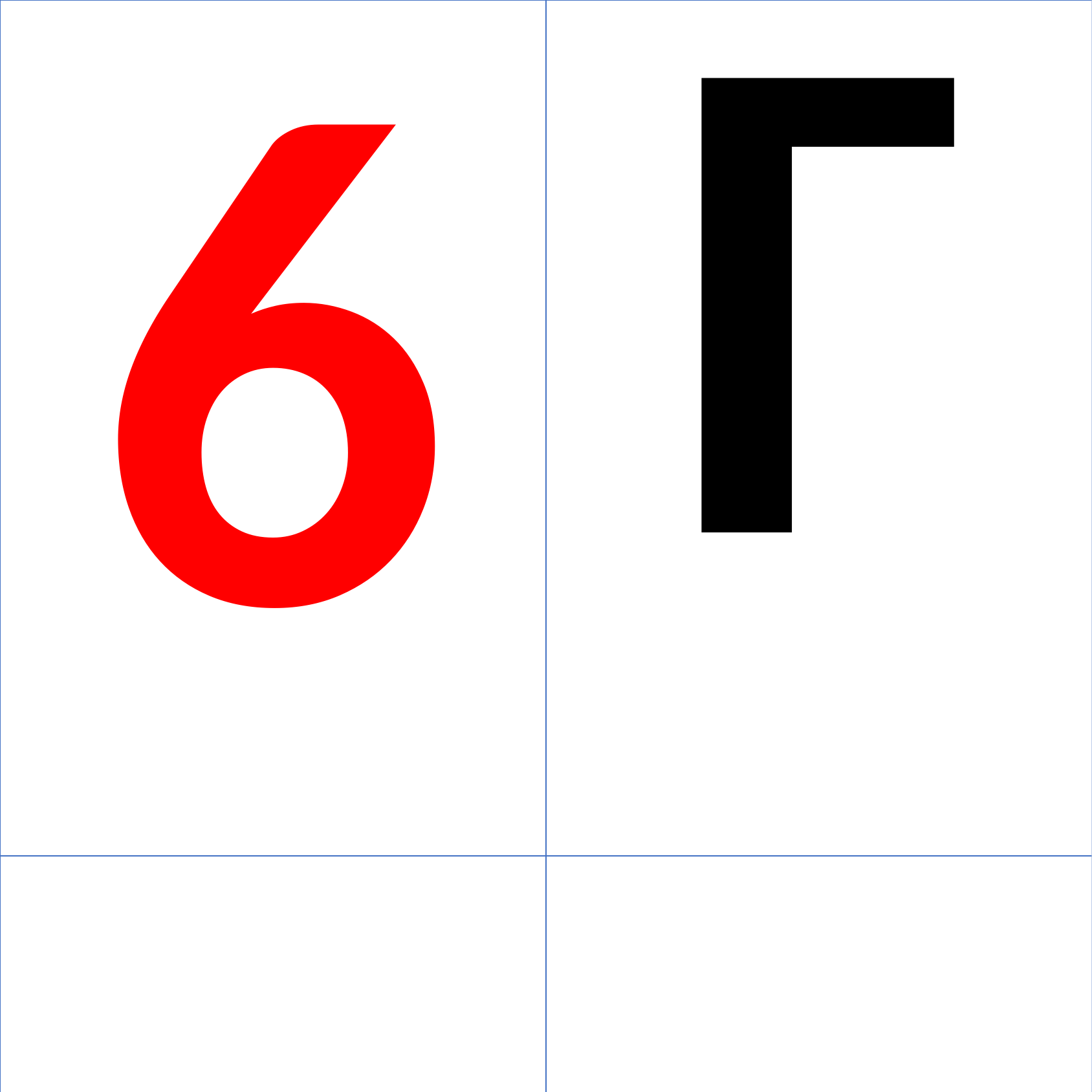

| 6 | Г |
| --- | --- |
|  |  |